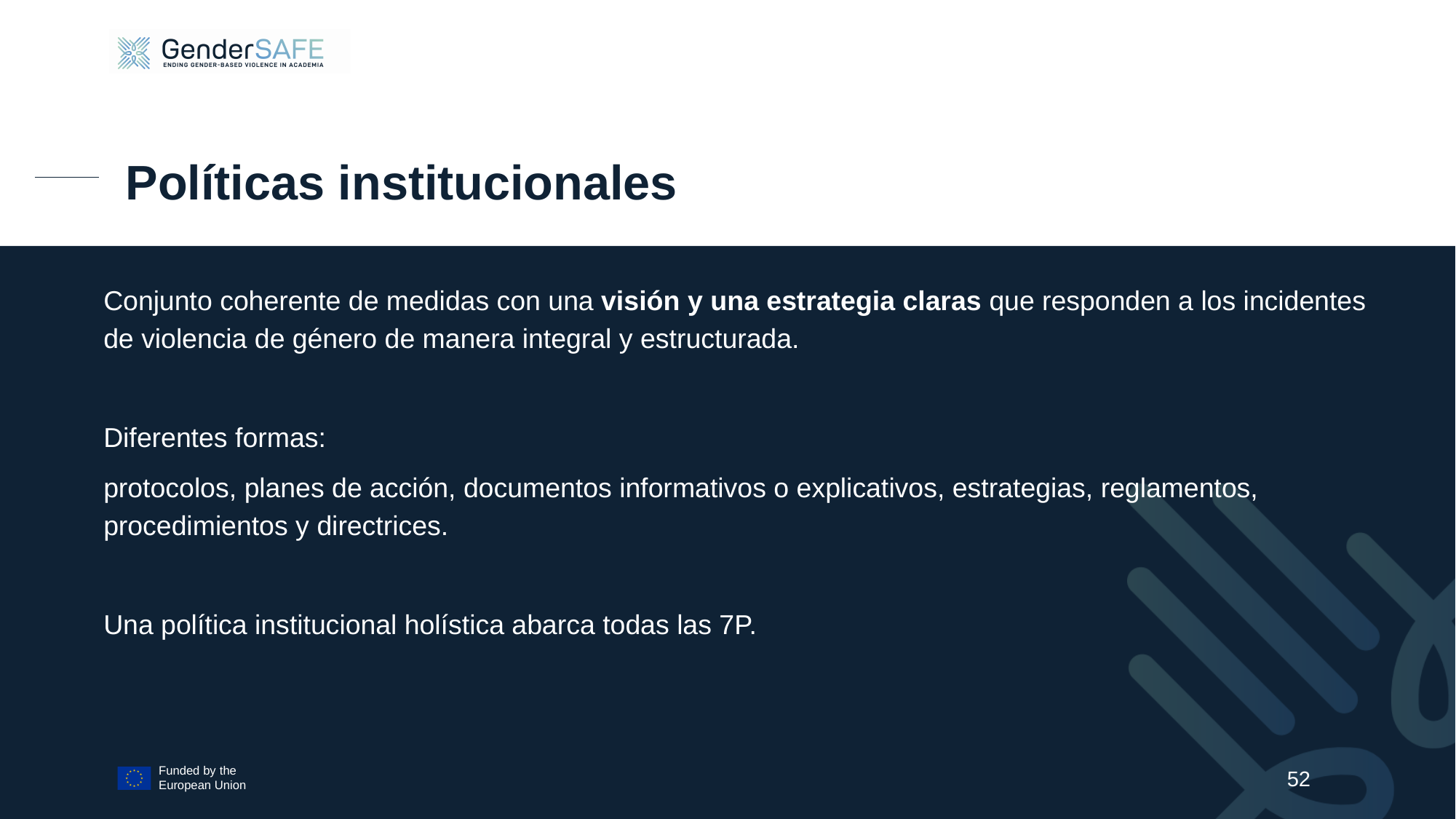

# Políticas institucionales
Conjunto coherente de medidas con una visión y una estrategia claras que responden a los incidentes de violencia de género de manera integral y estructurada.

Diferentes formas:
protocolos, planes de acción, documentos informativos o explicativos, estrategias, reglamentos, procedimientos y directrices.

Una política institucional holística abarca todas las 7P.